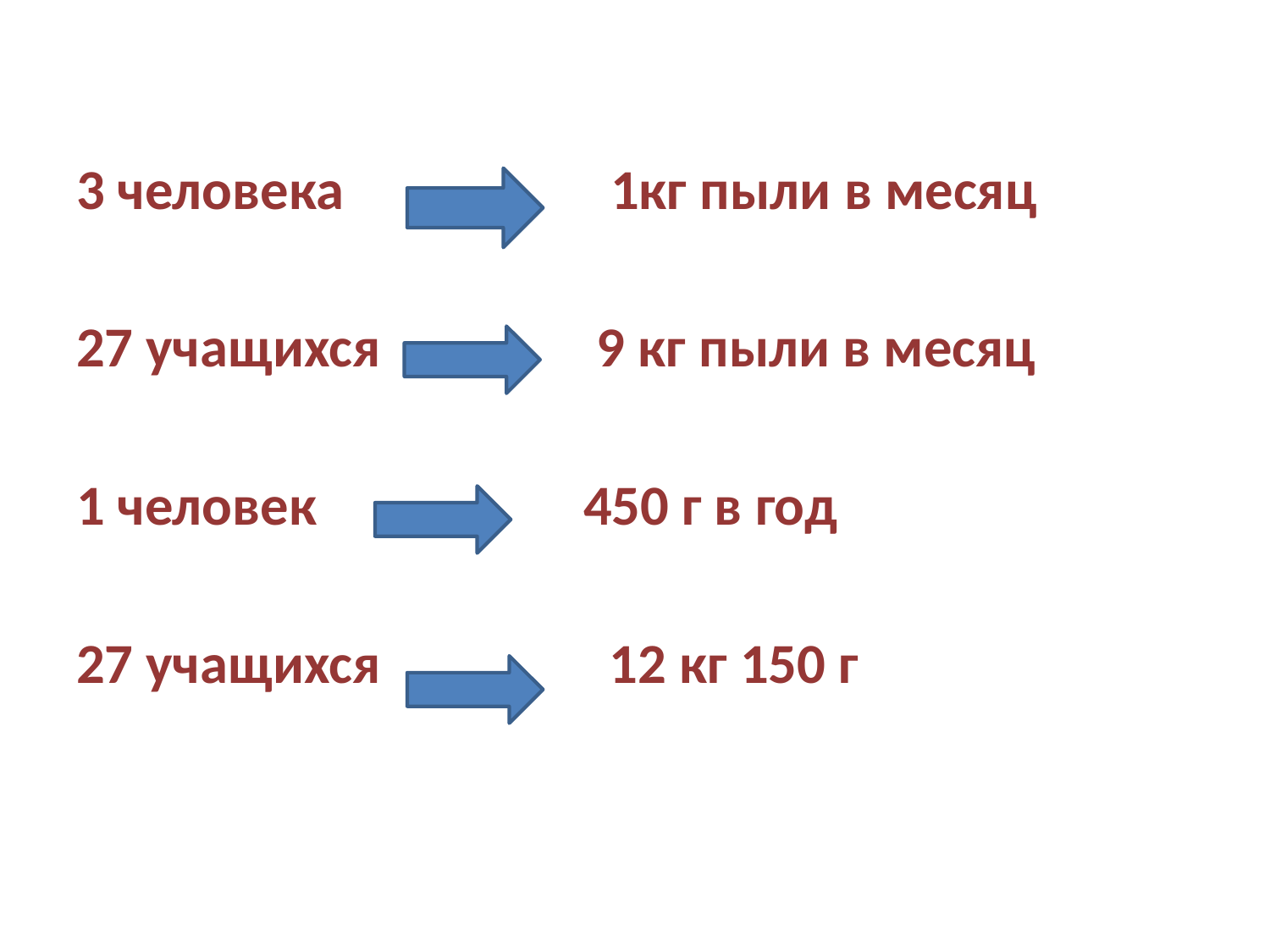

3 человека                     1кг пыли в месяц

27 учащихся                 9 кг пыли в месяц

1 человек                     450 г в год

27 учащихся                  12 кг 150 г